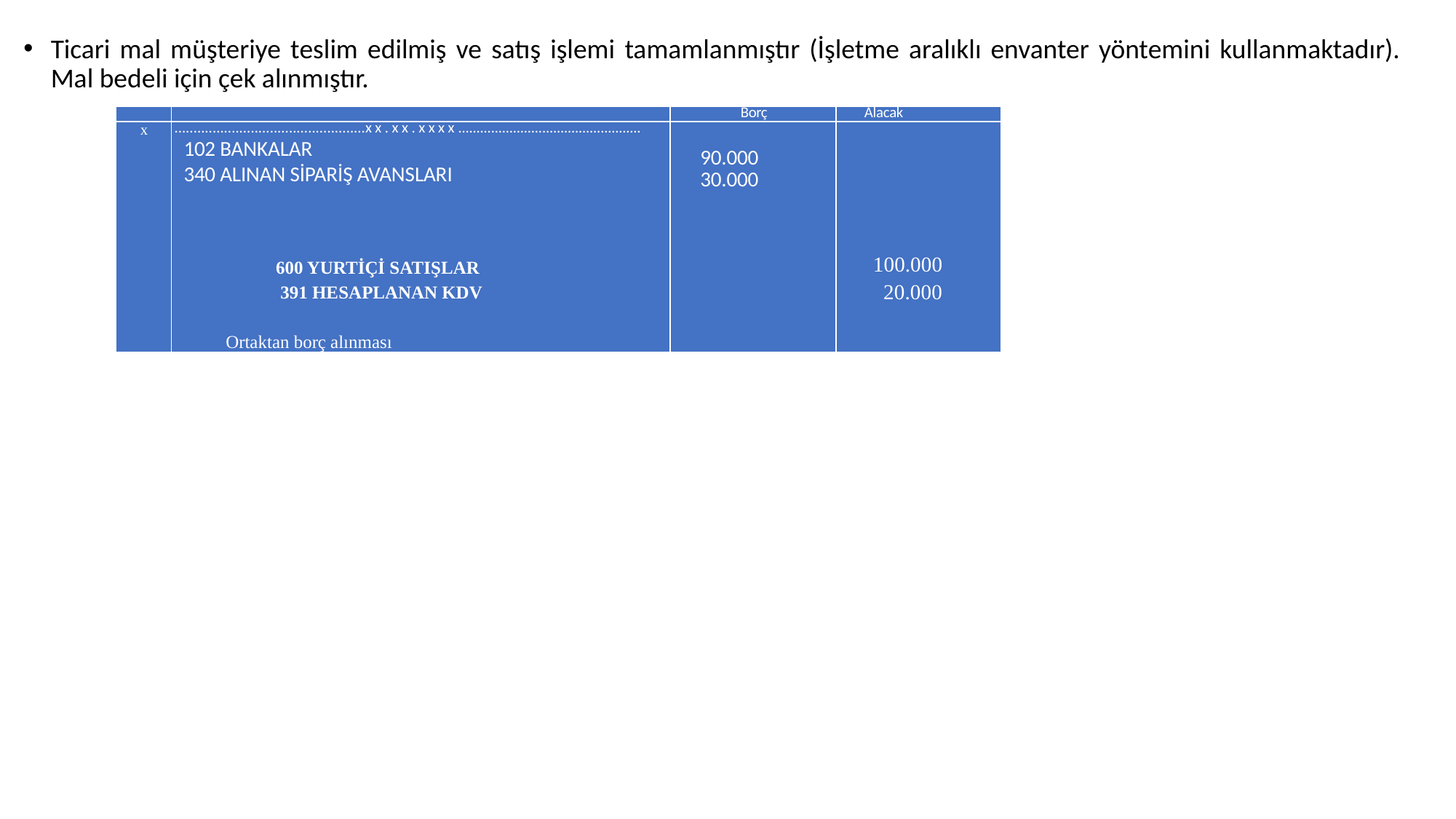

Ticari mal müşteriye teslim edilmiş ve satış işlemi tamamlanmıştır (İşletme aralıklı envanter yöntemini kullanmaktadır).  Mal bedeli için çek alınmıştır.
|  |  | Borç | Alacak |
| --- | --- | --- | --- |
| x | ..................................................xx.xx.xxxx.................................................. 102 BANKALAR 340 ALINAN SİPARİŞ AVANSLARI 600 YURTİÇİ SATIŞLAR 391 HESAPLANAN KDV Ortaktan borç alınması | 90.000 30.000 | 100.000 20.000 |